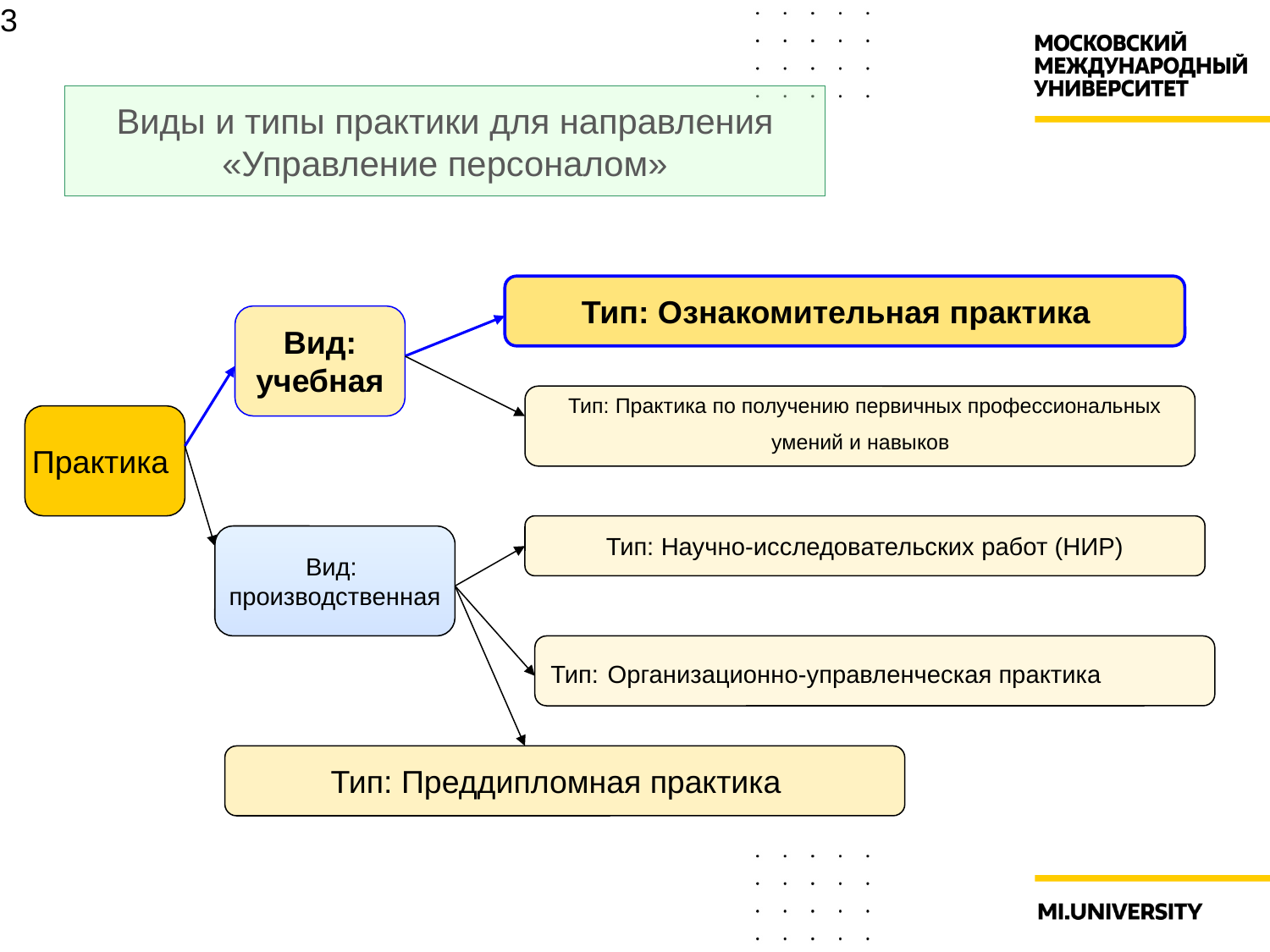

3
3
Виды и типы практики для направления «Управление персоналом»
Тип: Ознакомительная практика

Вид: учебная

Тип: Практика по получению первичных профессиональных умений и навыков
Практика

Тип: Научно-исследовательских работ (НИР)
Вид:
производственная

Тип: Организационно-управленческая практика
Тип: Преддипломная практика